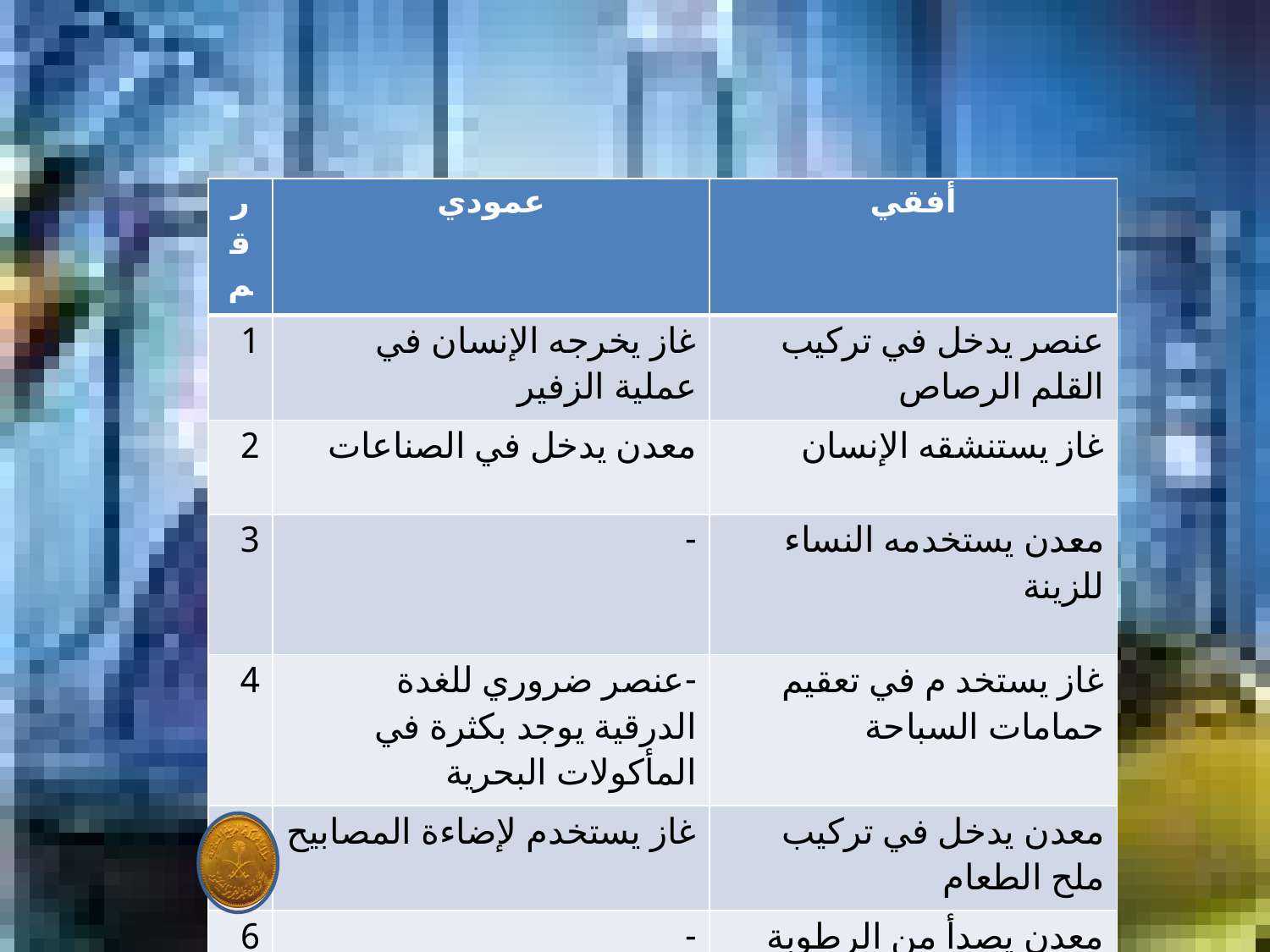

| رقم | عمودي | أفقي |
| --- | --- | --- |
| 1 | غاز يخرجه الإنسان في عملية الزفير | عنصر يدخل في تركيب القلم الرصاص |
| 2 | معدن يدخل في الصناعات | غاز يستنشقه الإنسان |
| 3 | - | معدن يستخدمه النساء للزينة |
| 4 | -عنصر ضروري للغدة الدرقية يوجد بكثرة في المأكولات البحرية | غاز يستخد م في تعقيم حمامات السباحة |
| 5 | غاز يستخدم لإضاءة المصابيح | معدن يدخل في تركيب ملح الطعام |
| 6 | - | معدن يصدأ من الرطوبة |